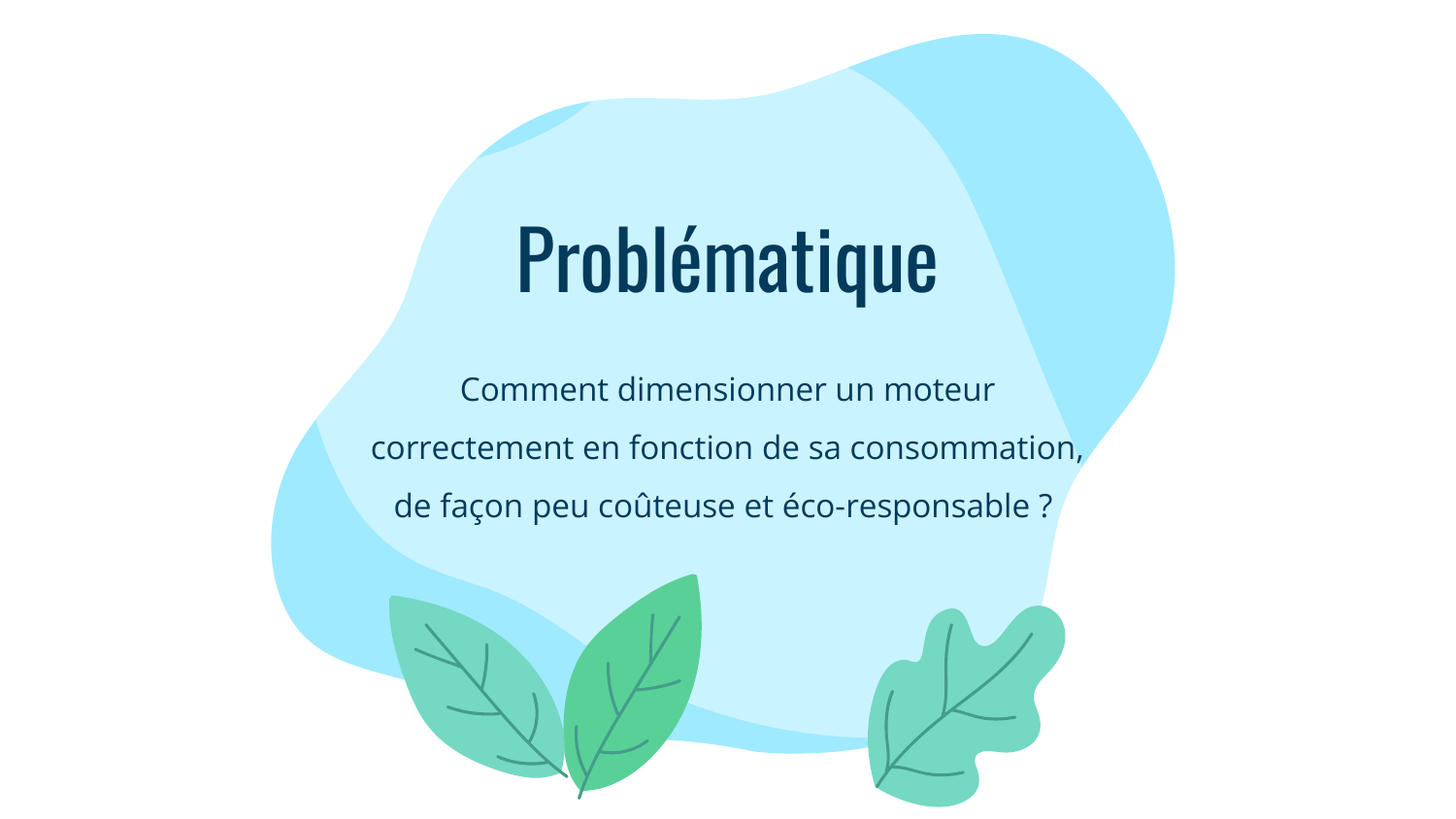

# Problématique
Comment dimensionner un moteur correctement en fonction de sa consommation, de façon peu coûteuse et éco-responsable ?